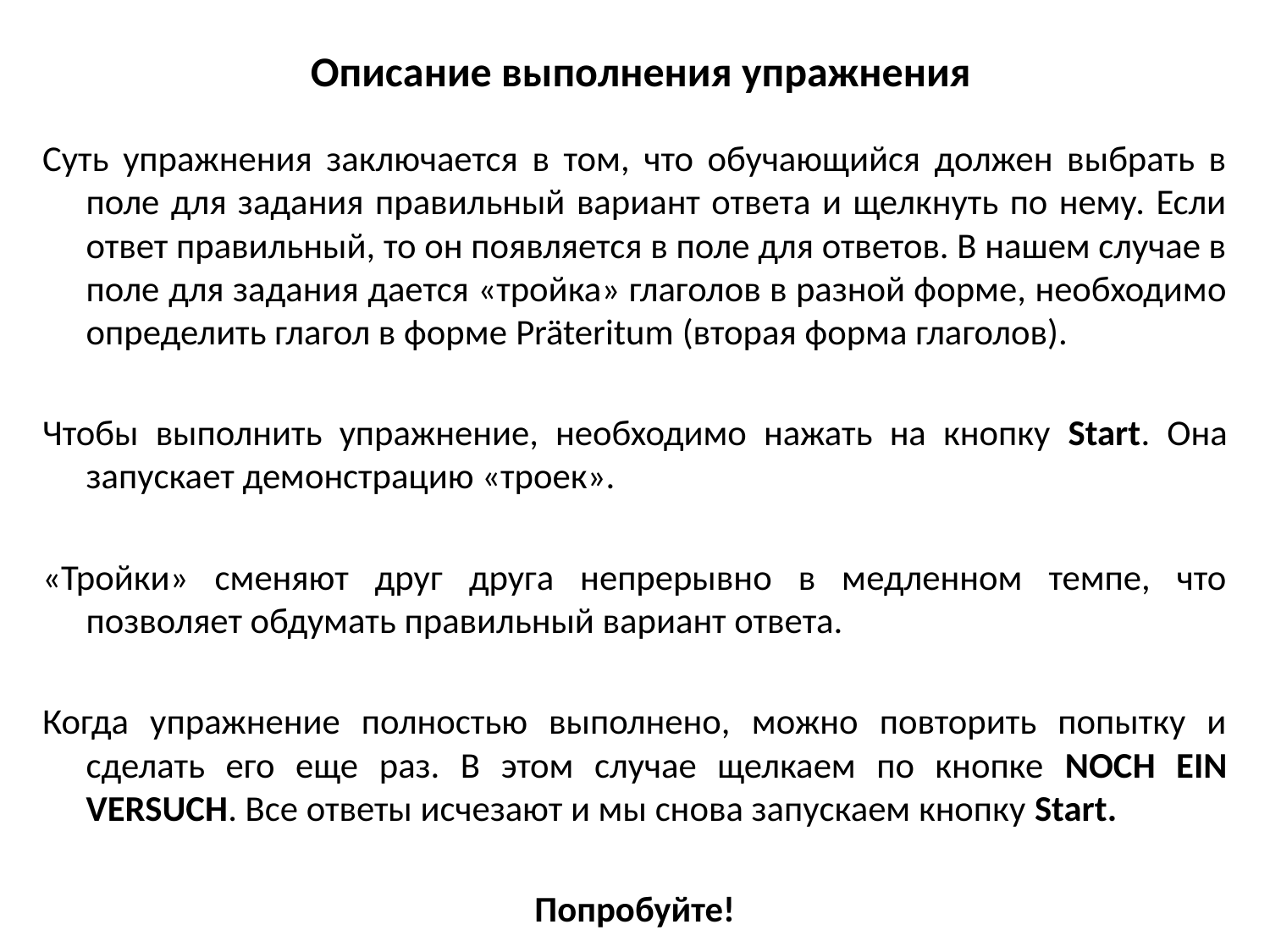

# Описание выполнения упражнения
Суть упражнения заключается в том, что обучающийся должен выбрать в поле для задания правильный вариант ответа и щелкнуть по нему. Если ответ правильный, то он появляется в поле для ответов. В нашем случае в поле для задания дается «тройка» глаголов в разной форме, необходимо определить глагол в форме Präteritum (вторая форма глаголов).

Чтобы выполнить упражнение, необходимо нажать на кнопку Start. Она запускает демонстрацию «троек».

«Тройки» сменяют друг друга непрерывно в медленном темпе, что позволяет обдумать правильный вариант ответа.

Когда упражнение полностью выполнено, можно повторить попытку и сделать его еще раз. В этом случае щелкаем по кнопке NOCH EIN VERSUCH. Все ответы исчезают и мы снова запускаем кнопку Start.

Попробуйте!